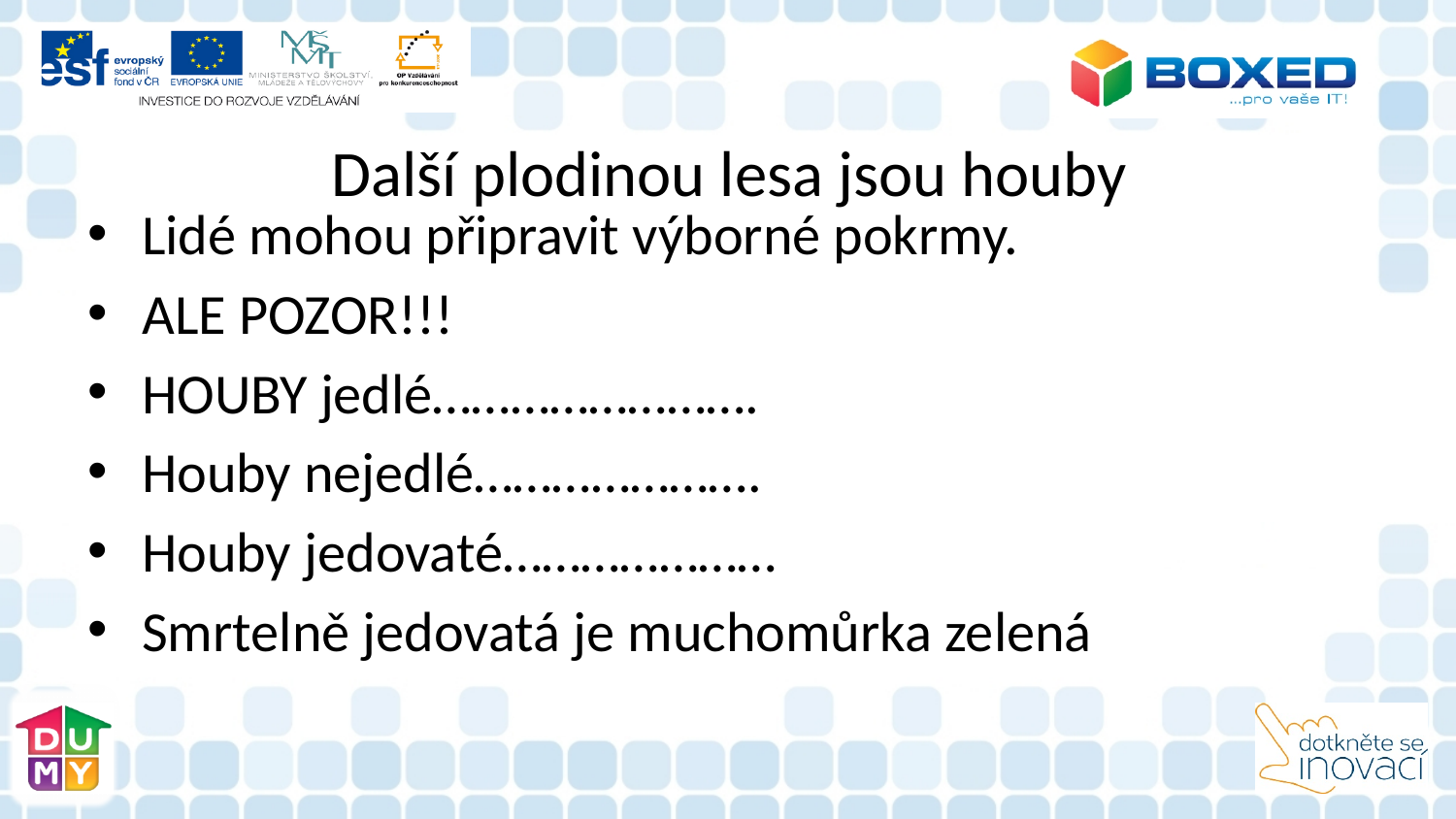

# Další plodinou lesa jsou houby
Lidé mohou připravit výborné pokrmy.
ALE POZOR!!!
HOUBY jedlé…………………….
Houby nejedlé………………….
Houby jedovaté…………………
Smrtelně jedovatá je muchomůrka zelená